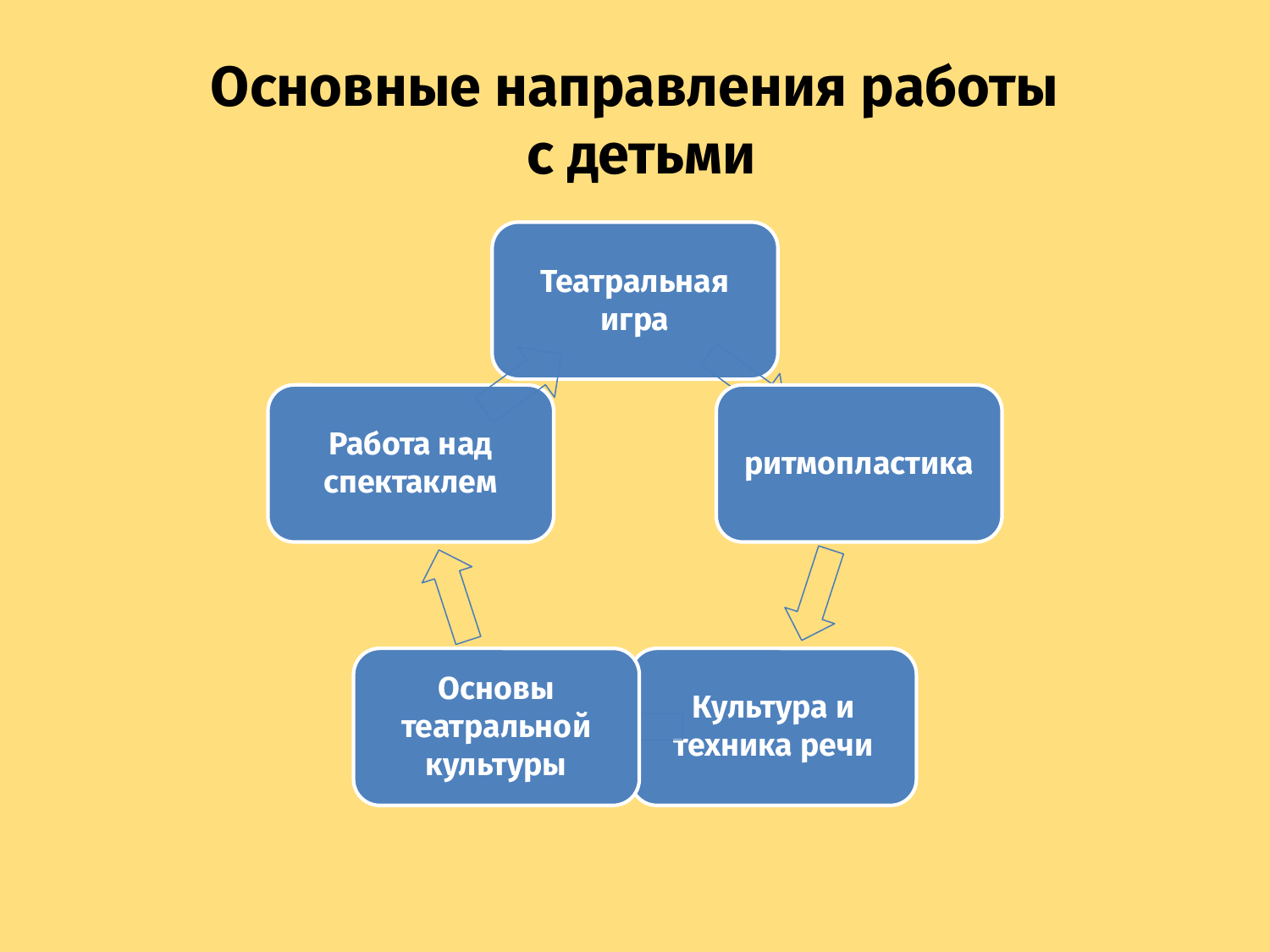

# Основные направления работы с детьми
Театральная игра
ритмопластика
Культура и техника речи
Основы театральной культуры
Работа над спектаклем